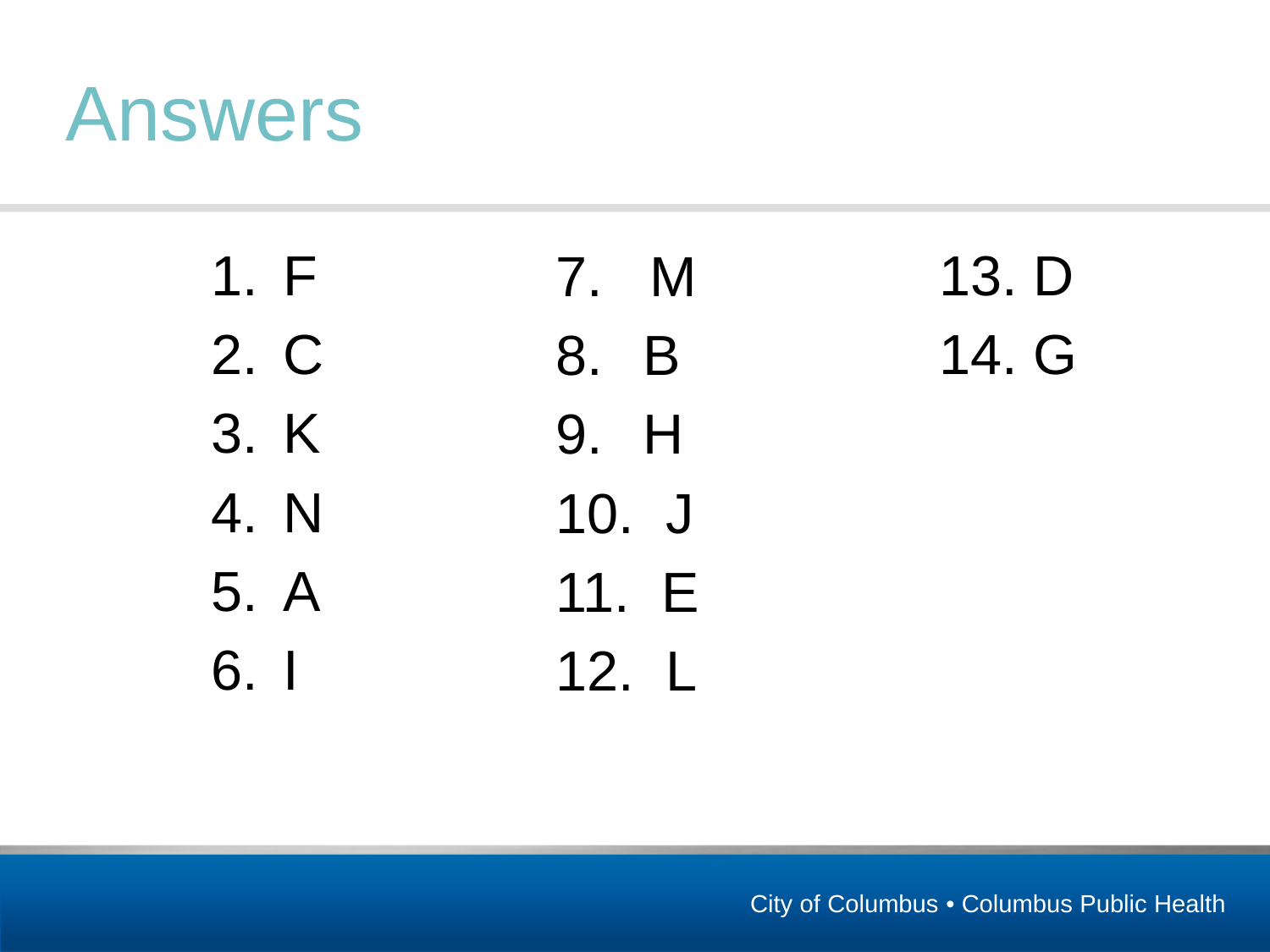

# Answers
F
C
K
N
A
I
13. D
14. G
7.   M
 B
 H
  J
  E
  L